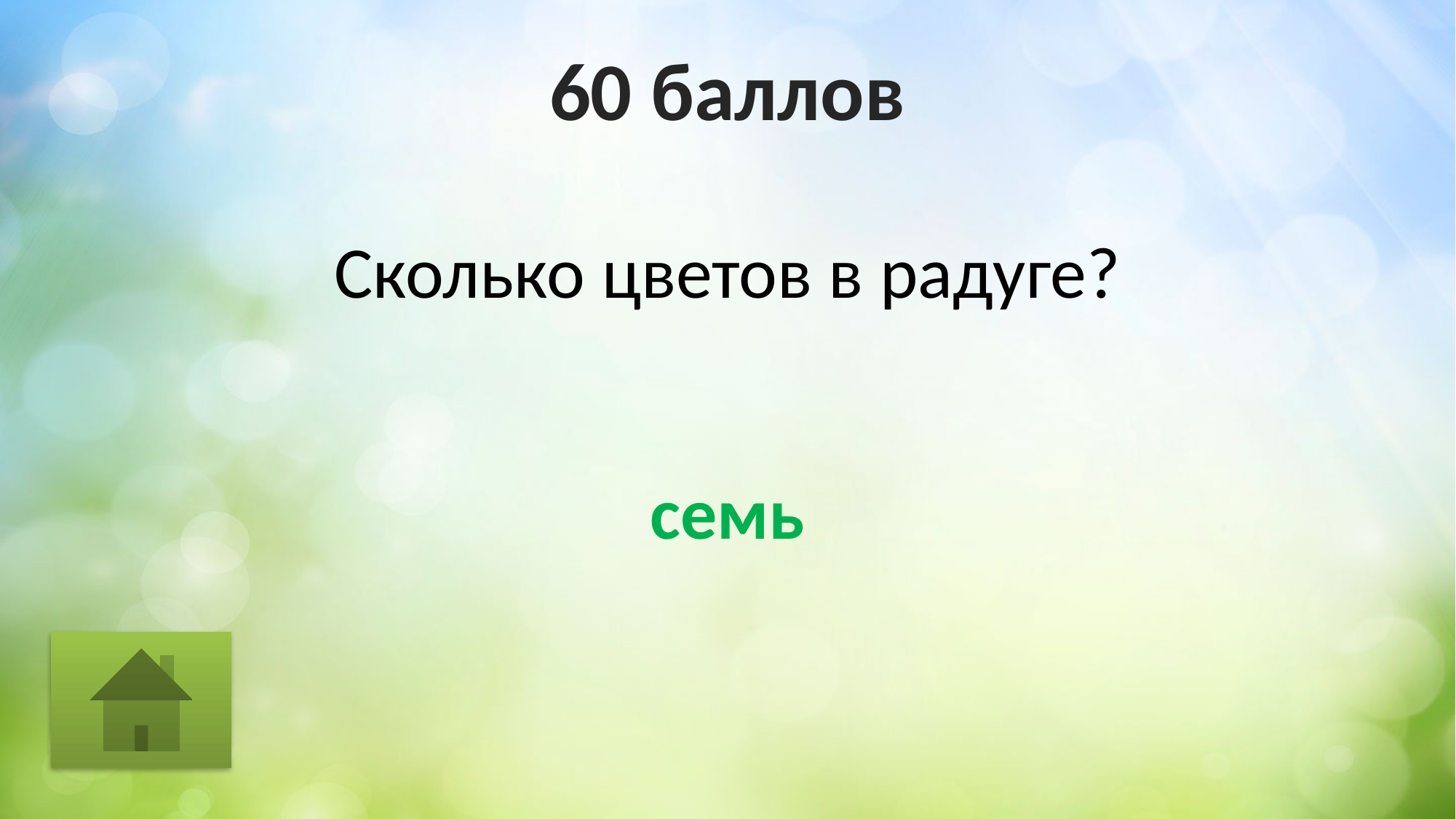

# 60 баллов
Сколько цветов в радуге?
семь